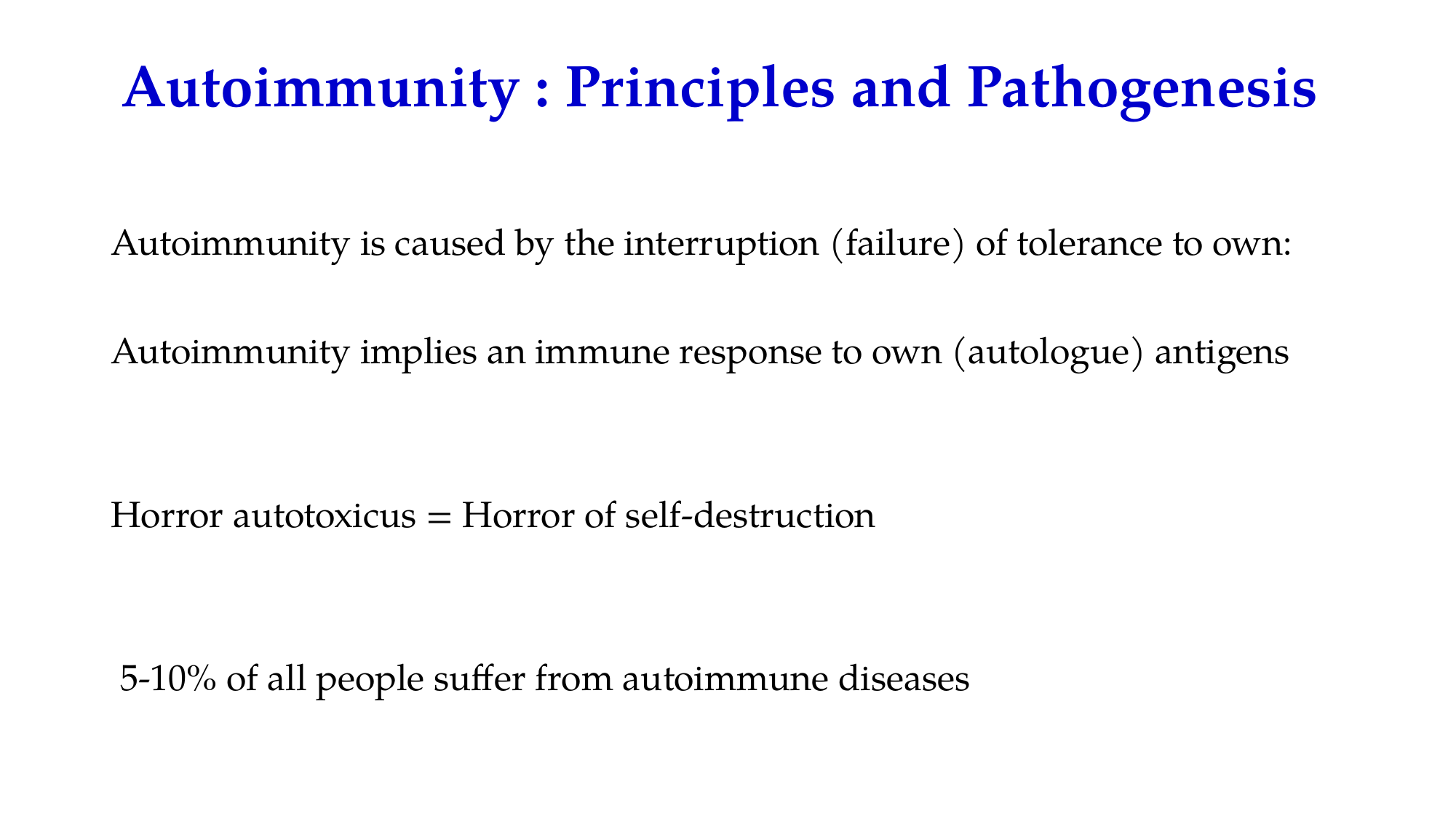

# Autoimmunity : Principles and Pathogenesis
Autoimmunity is caused by the interruption (failure) of tolerance to own:

Autoimmunity implies an immune response to own (autologue) antigens

Horror autotoxicus = Horror of self-destruction

 5-10% of all people suffer from autoimmune diseases